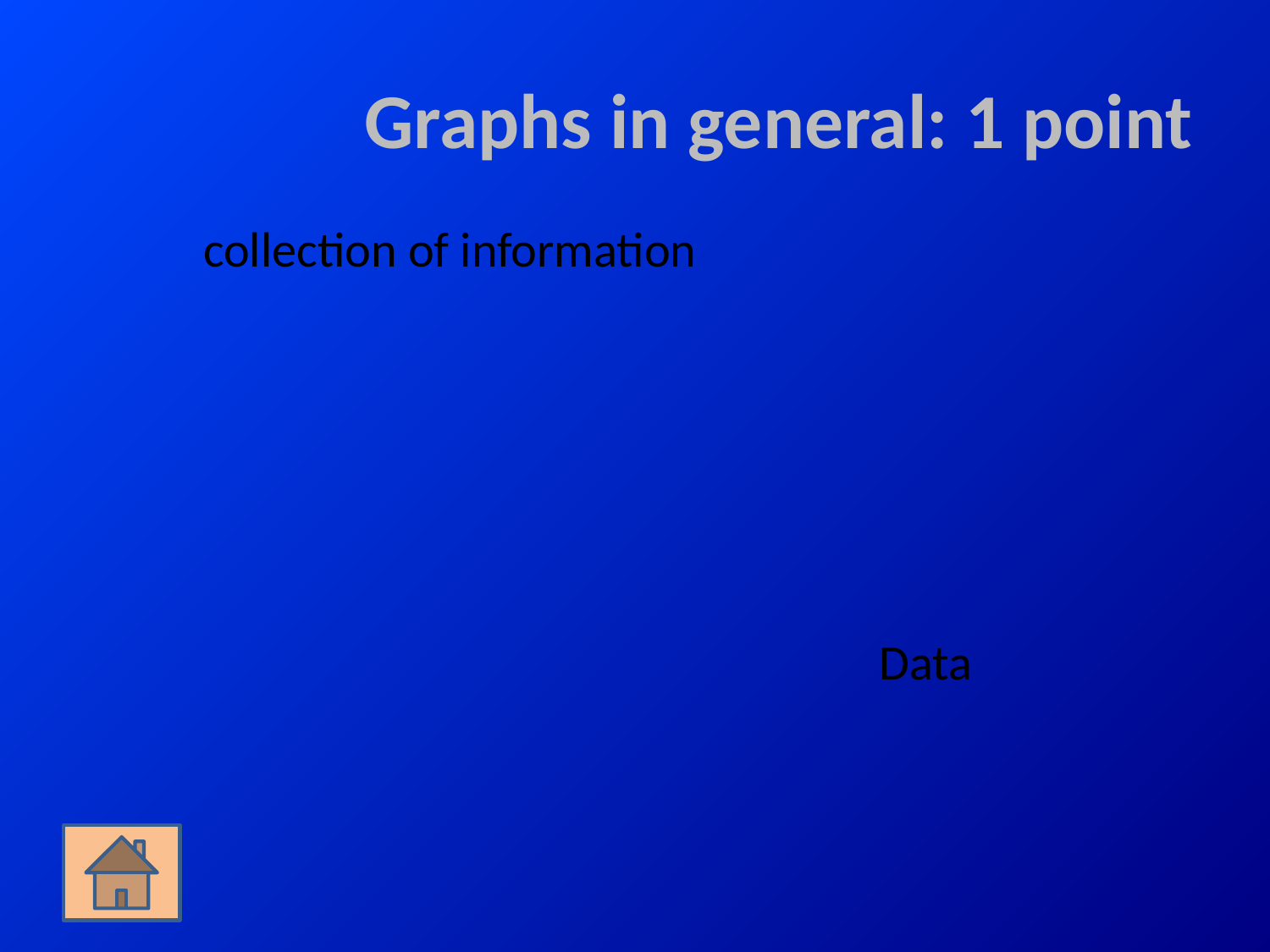

# Graphs in general: 1 point
collection of information
Data